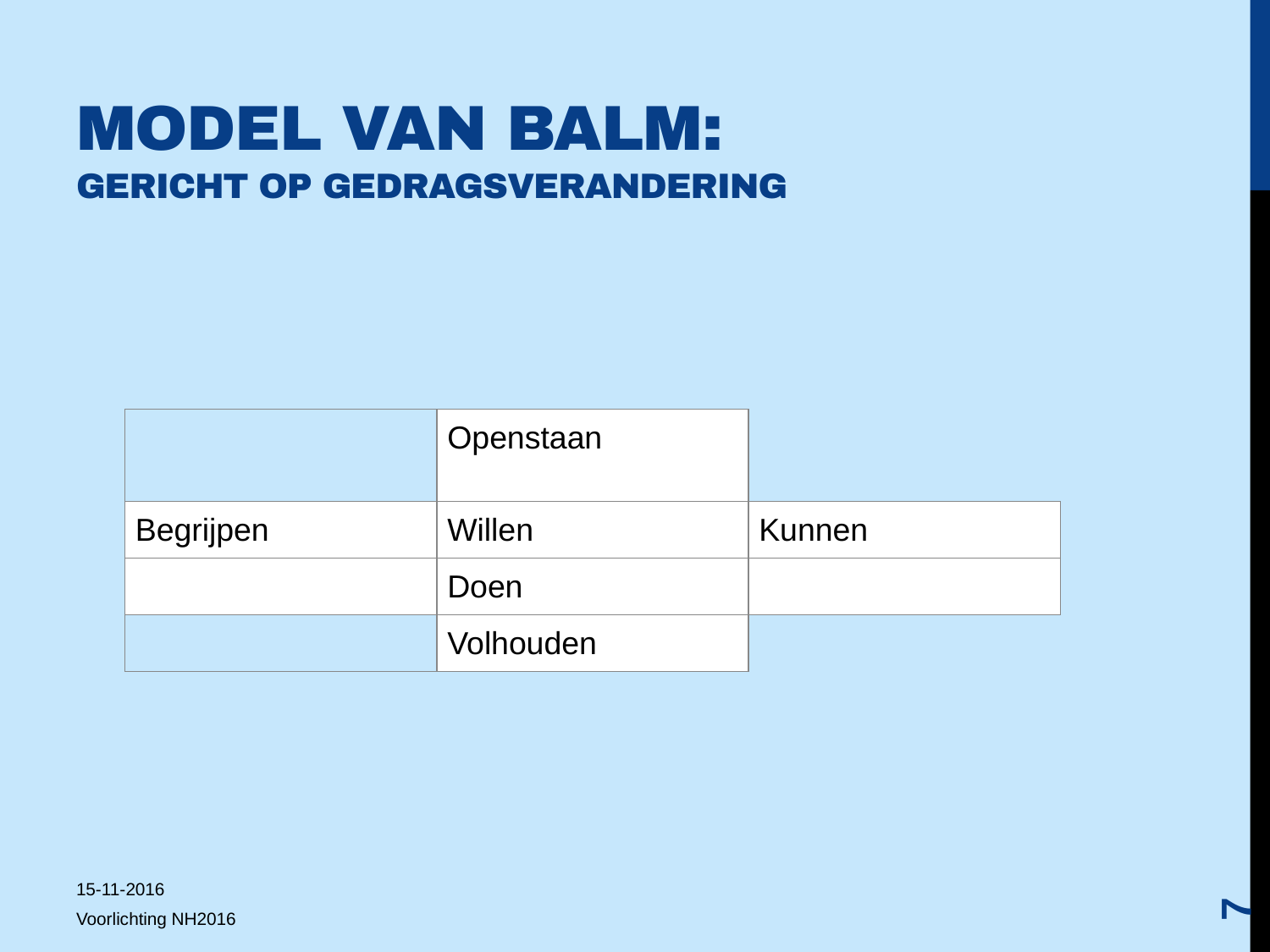

# Model van Balm: gericht op gedragsverandering
|  | Openstaan |  |
| --- | --- | --- |
| Begrijpen | Willen | Kunnen |
|  | Doen |  |
|  | Volhouden |  |
7
15-11-2016
Voorlichting NH2016